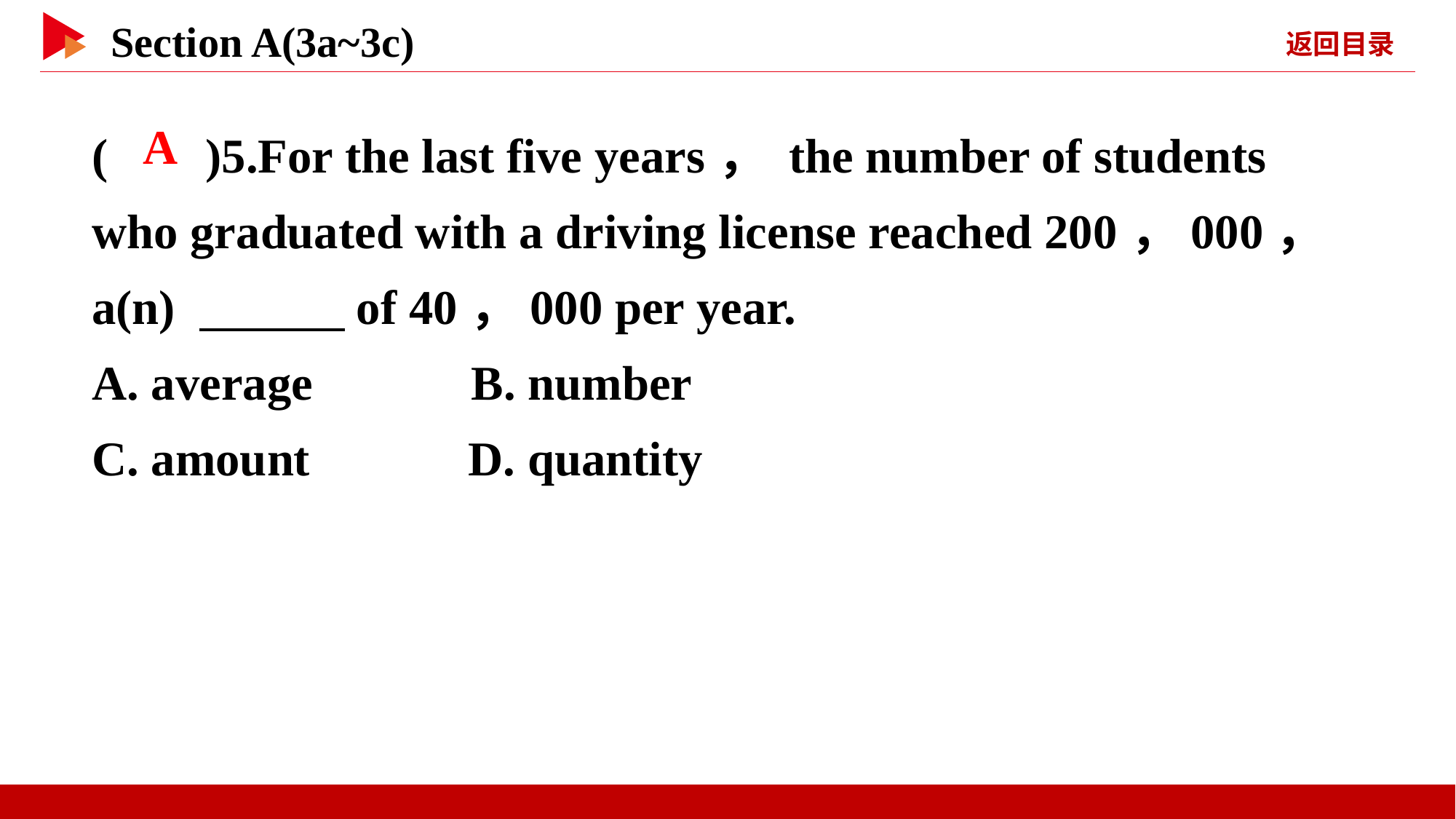

(        )5.For the last five years， the number of students who graduated with a driving license reached 200，000， a(n) 　　　of 40，000 per year.
A. average             B. number
C. amount             D. quantity
   A